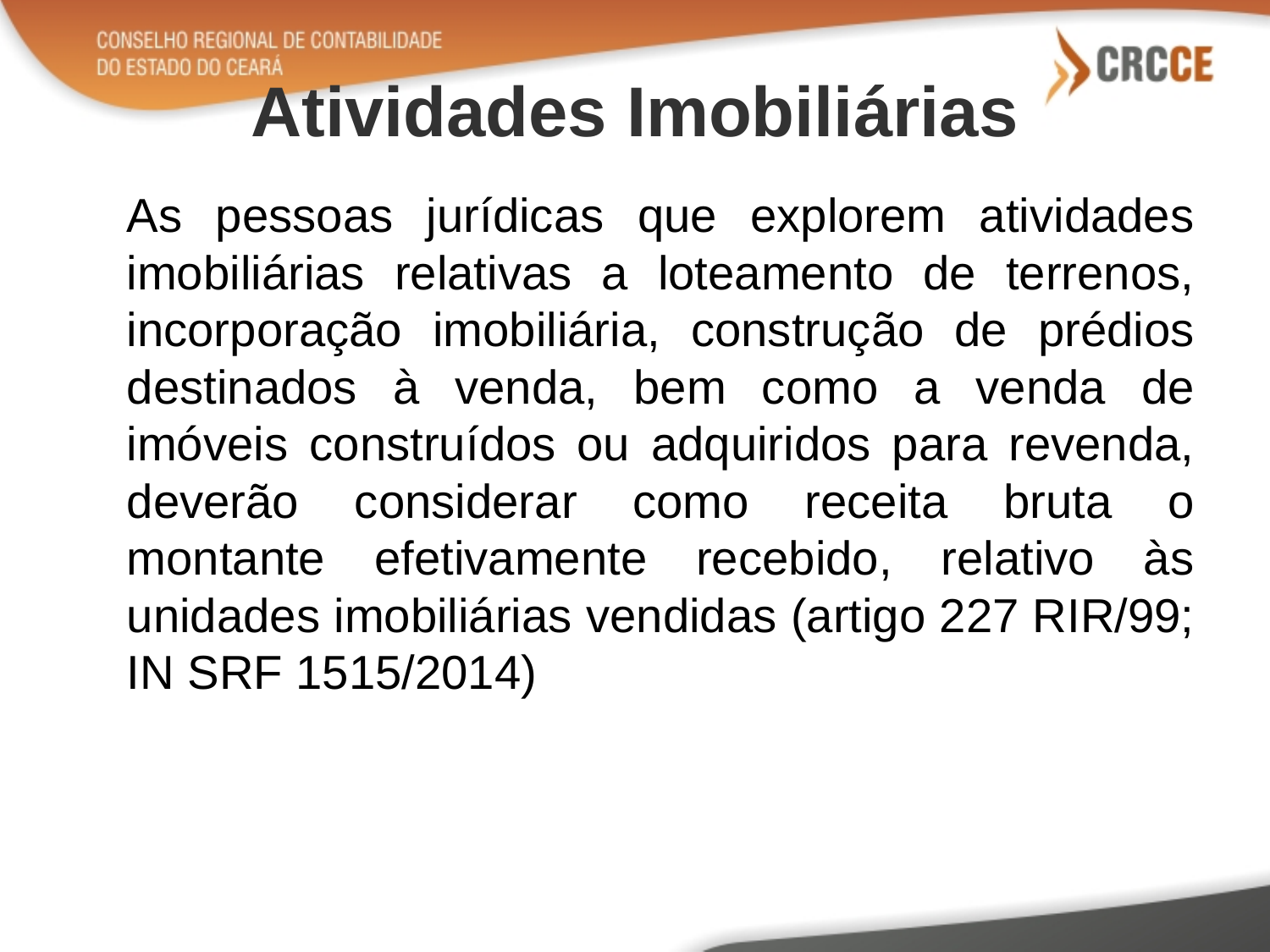

# Atividades Imobiliárias
	As pessoas jurídicas que explorem atividades imobiliárias relativas a loteamento de terrenos, incorporação imobiliária, construção de prédios destinados à venda, bem como a venda de imóveis construídos ou adquiridos para revenda, deverão considerar como receita bruta o montante efetivamente recebido, relativo às unidades imobiliárias vendidas (artigo 227 RIR/99; IN SRF 1515/2014)